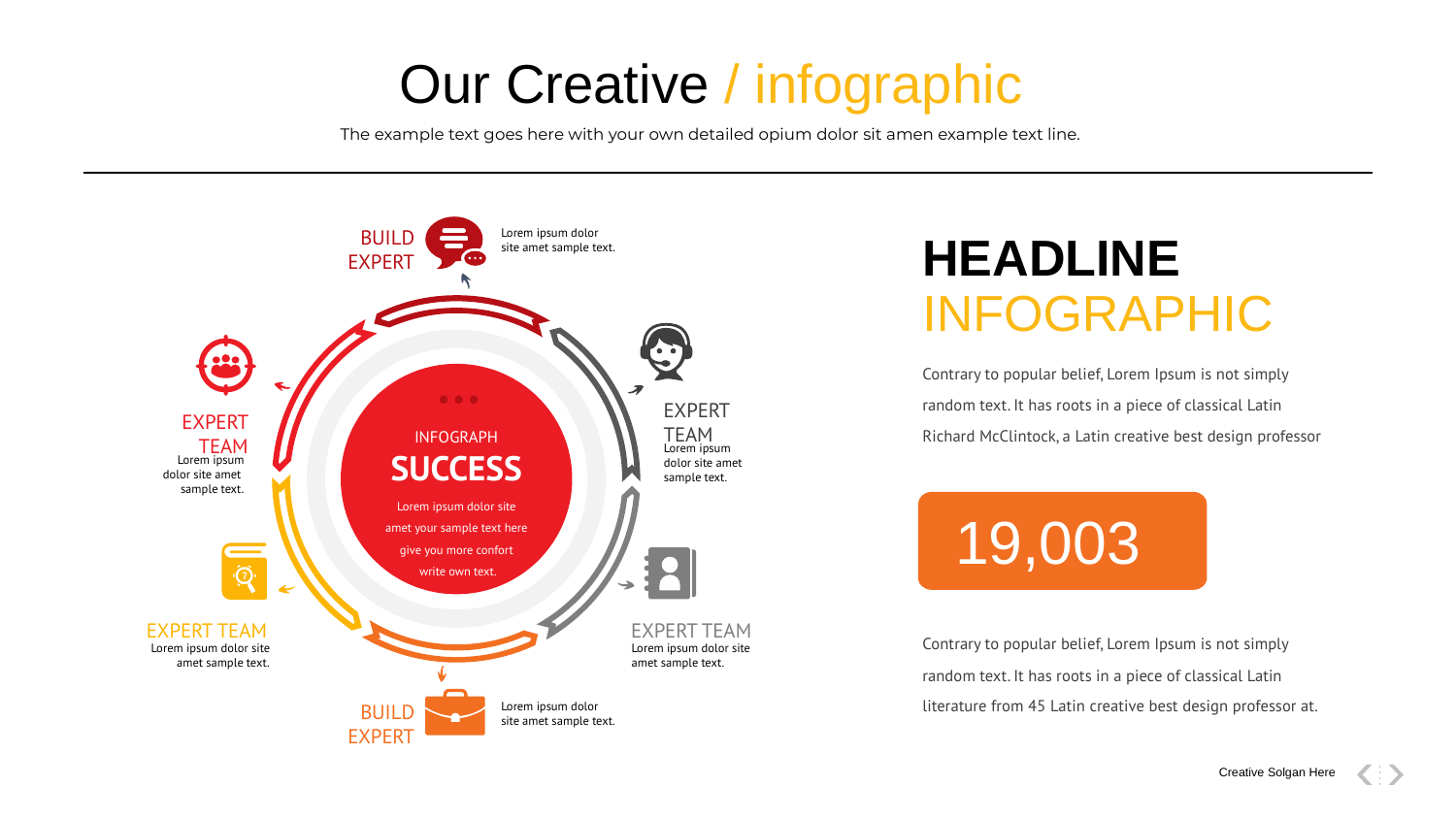

Our Creative / infographic
The example text goes here with your own detailed opium dolor sit amen example text line.

BUILD
EXPERT
Lorem ipsum dolor
site amet sample text.

EXPERT
TEAM
Lorem ipsum dolor site amet
sample text.

EXPERT
TEAM
INFOGRAPH
SUCCESS
Lorem ipsum dolor site
amet your sample text here
give you more confort
 write own text.
Lorem ipsum dolor site amet
sample text.

EXPERT TEAM
Lorem ipsum dolor site amet sample text.
EXPERT TEAM
Lorem ipsum dolor site amet sample text.

Lorem ipsum dolor
site amet sample text.
BUILD
EXPERT
HEADLINE
INFOGRAPHIC
Contrary to popular belief, Lorem Ipsum is not simply random text. It has roots in a piece of classical Latin Richard McClintock, a Latin creative best design professor

19,003
Contrary to popular belief, Lorem Ipsum is not simply random text. It has roots in a piece of classical Latin literature from 45 Latin creative best design professor at.